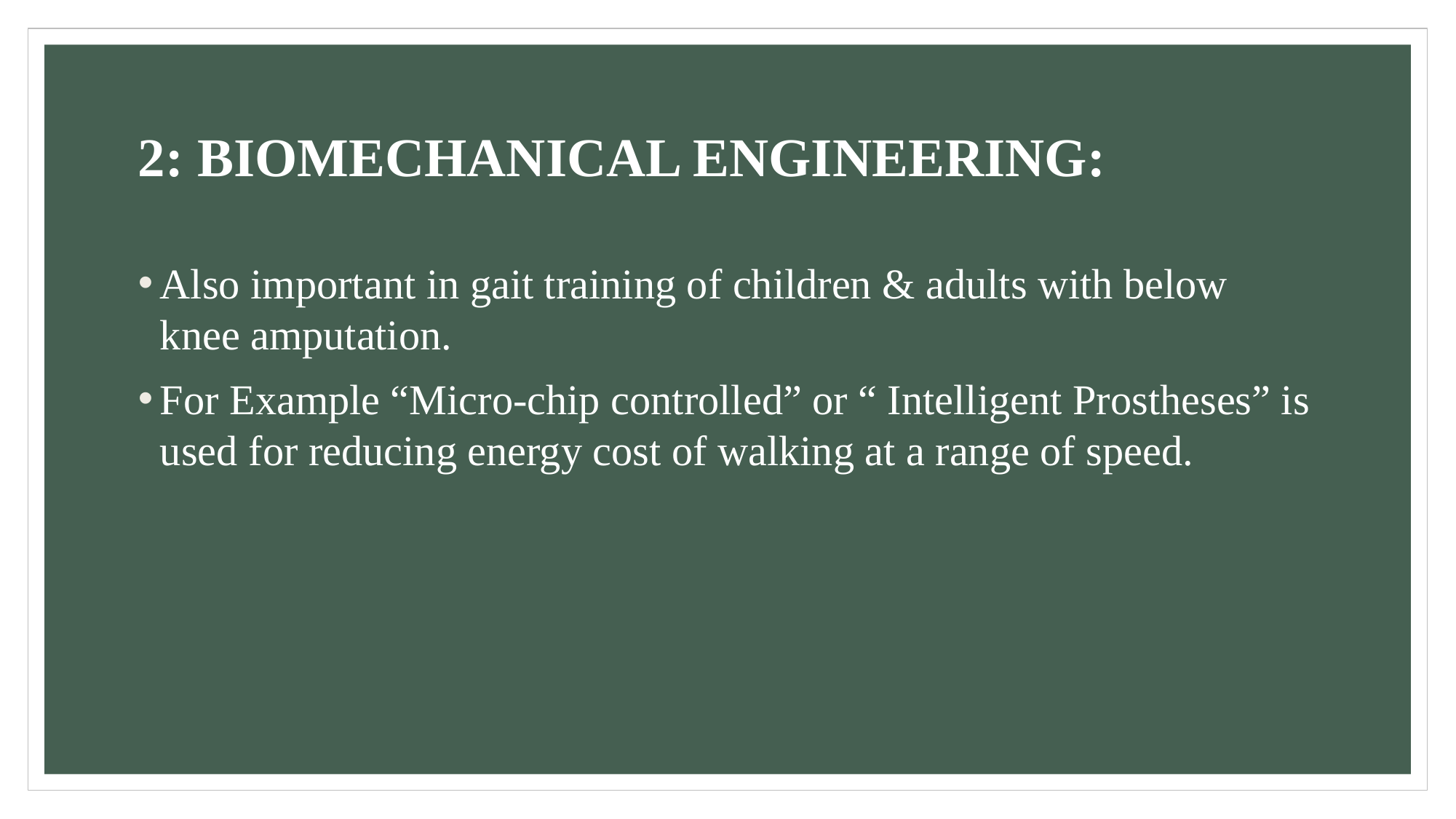

# 2: BIOMECHANICAL ENGINEERING:
Also important in gait training of children & adults with below knee amputation.
For Example “Micro-chip controlled” or “ Intelligent Prostheses” is used for reducing energy cost of walking at a range of speed.